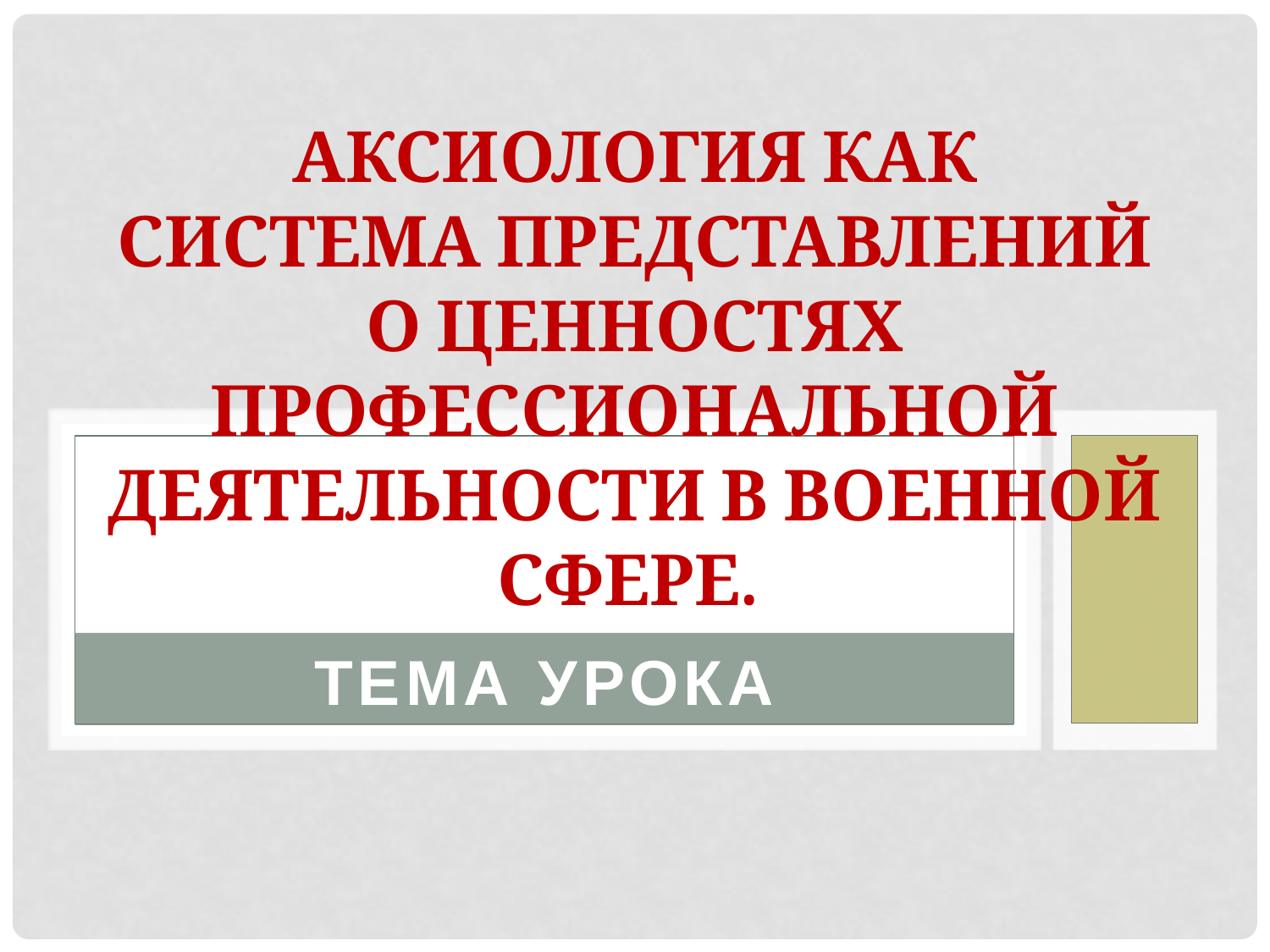

# Аксиология как система представлений о ценностях профессиональной деятельности в военной сфере.
ТЕМА УРОКА